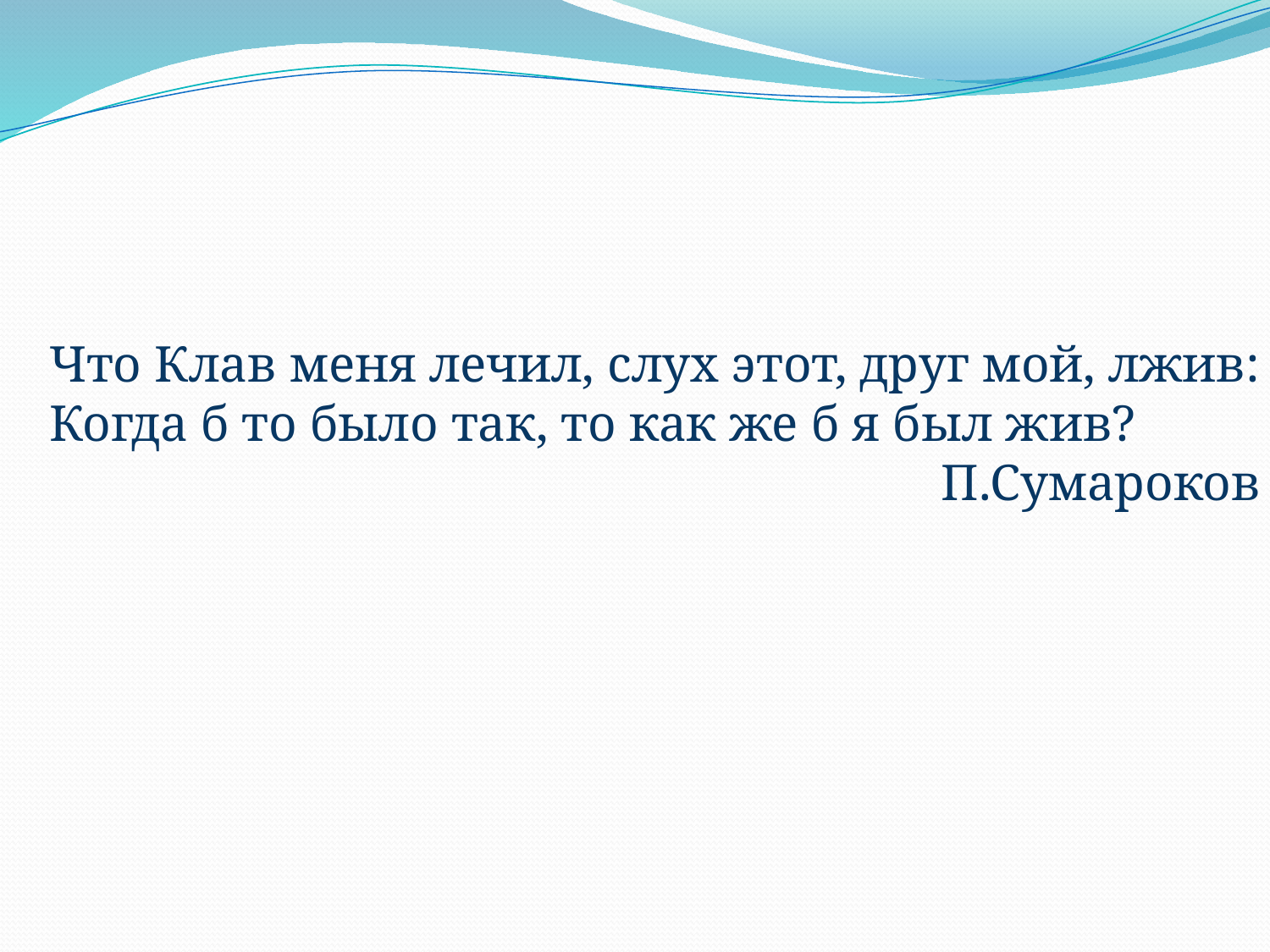

Что Клав меня лечил, слух этот, друг мой, лжив:
Когда б то было так, то как же б я был жив?
П.Сумароков